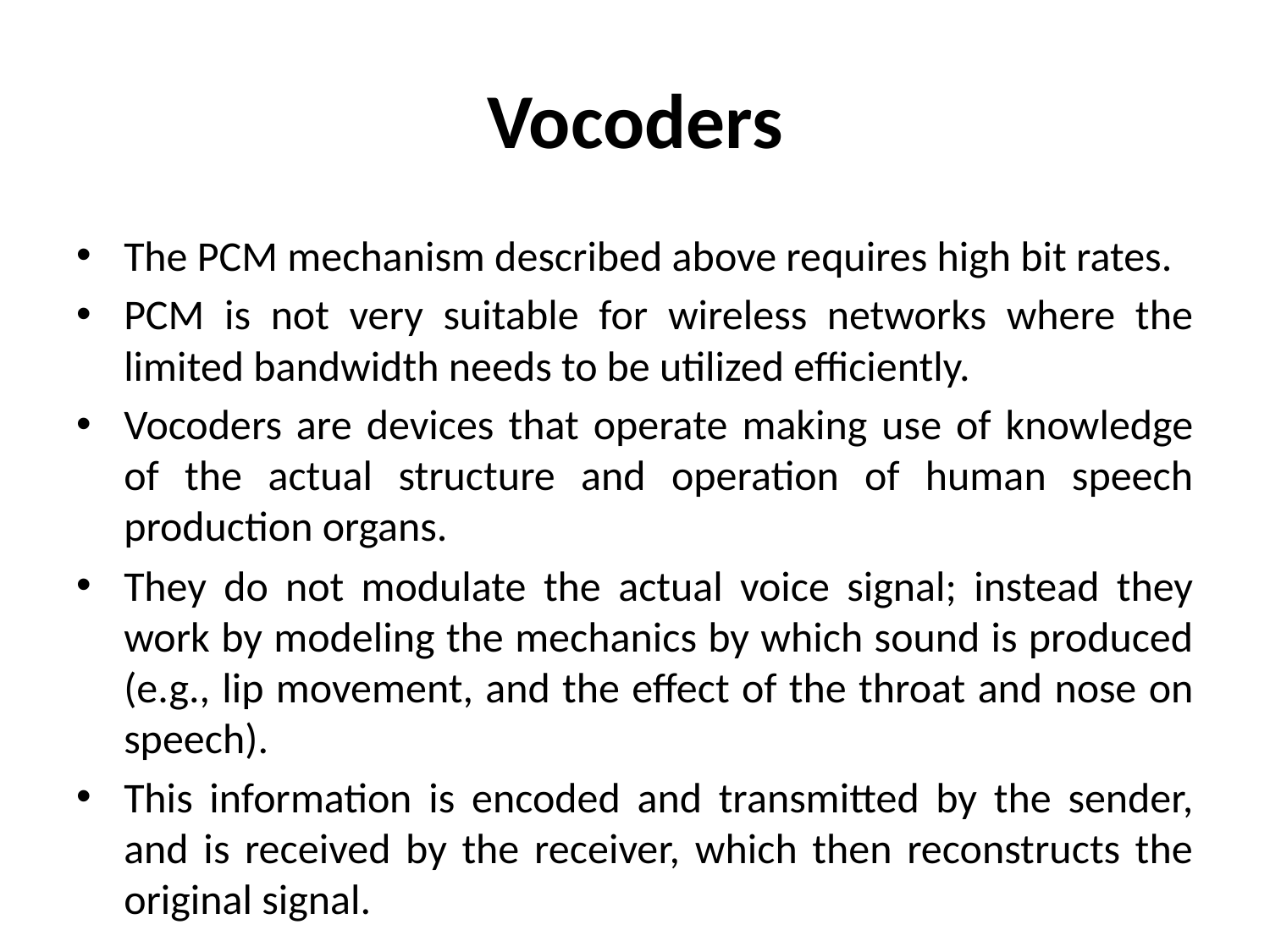

# Vocoders
The PCM mechanism described above requires high bit rates.
PCM is not very suitable for wireless networks where the limited bandwidth needs to be utilized efficiently.
Vocoders are devices that operate making use of knowledge of the actual structure and operation of human speech production organs.
They do not modulate the actual voice signal; instead they work by modeling the mechanics by which sound is produced (e.g., lip movement, and the effect of the throat and nose on speech).
This information is encoded and transmitted by the sender, and is received by the receiver, which then reconstructs the original signal.